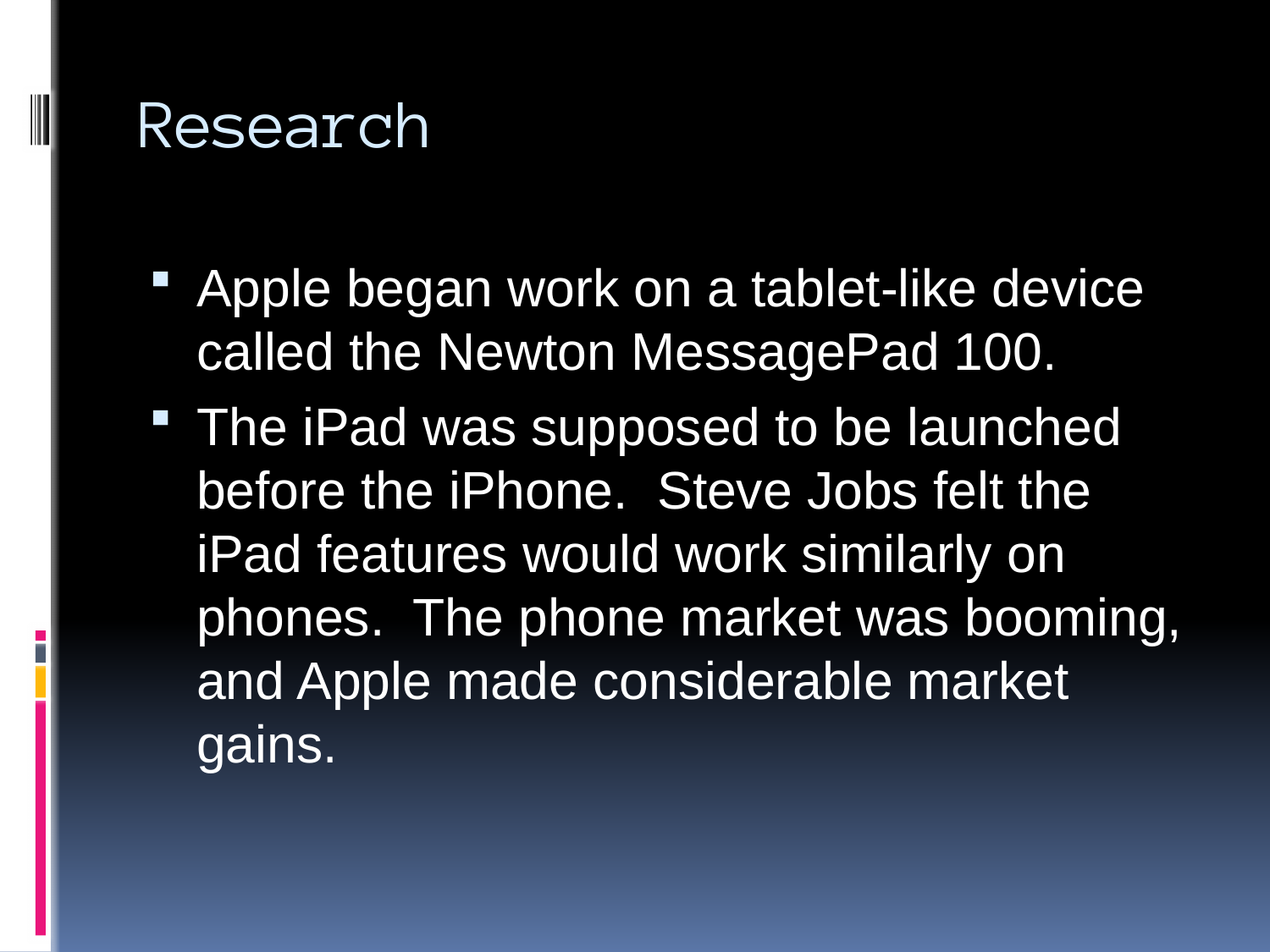

# Research
Apple began work on a tablet-like device called the Newton MessagePad 100.
The iPad was supposed to be launched before the iPhone.  Steve Jobs felt the iPad features would work similarly on phones.  The phone market was booming, and Apple made considerable market gains.